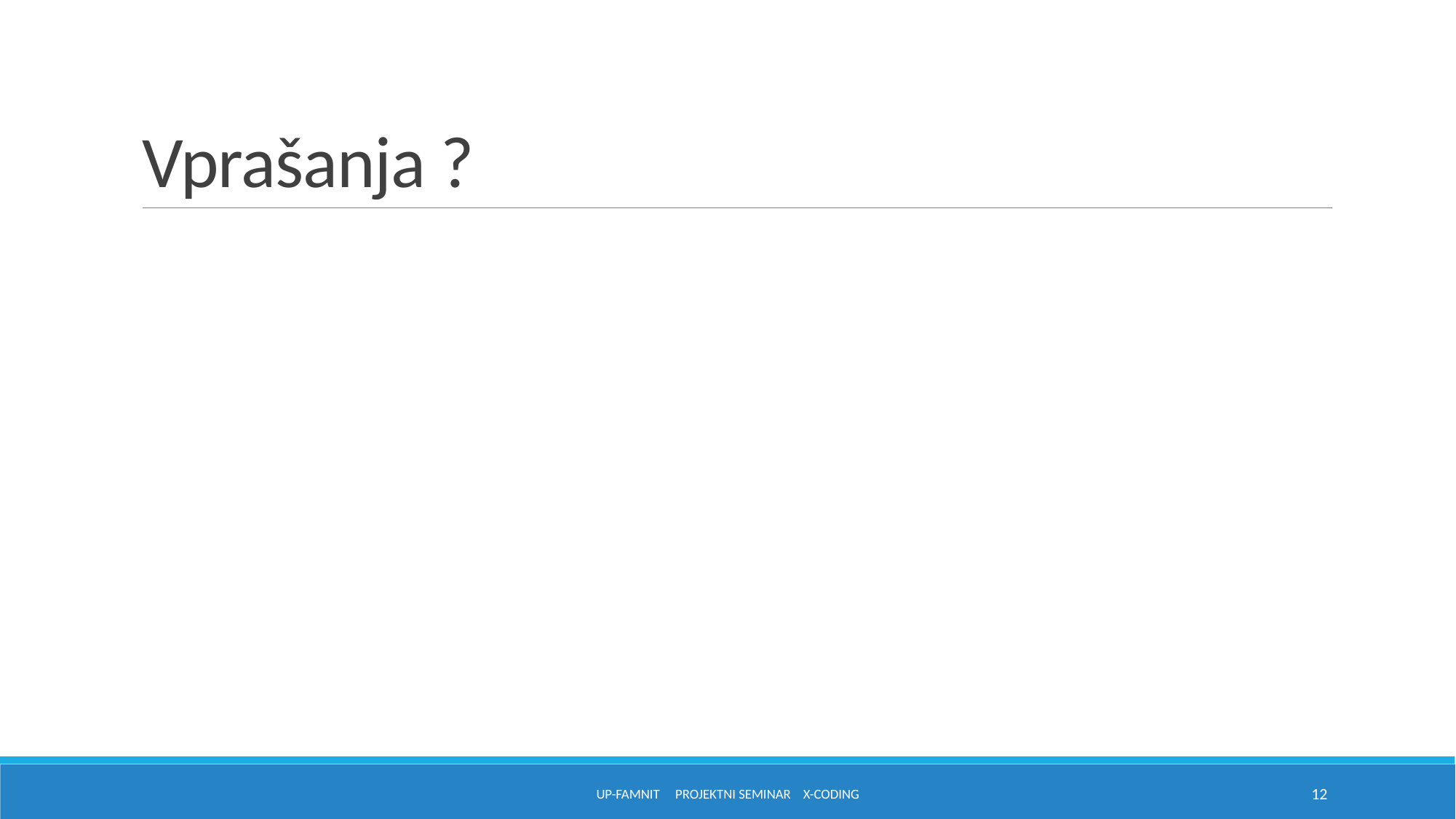

# Vprašanja ?

UP-FAMNIT     Projektni seminar    X-Coding
12